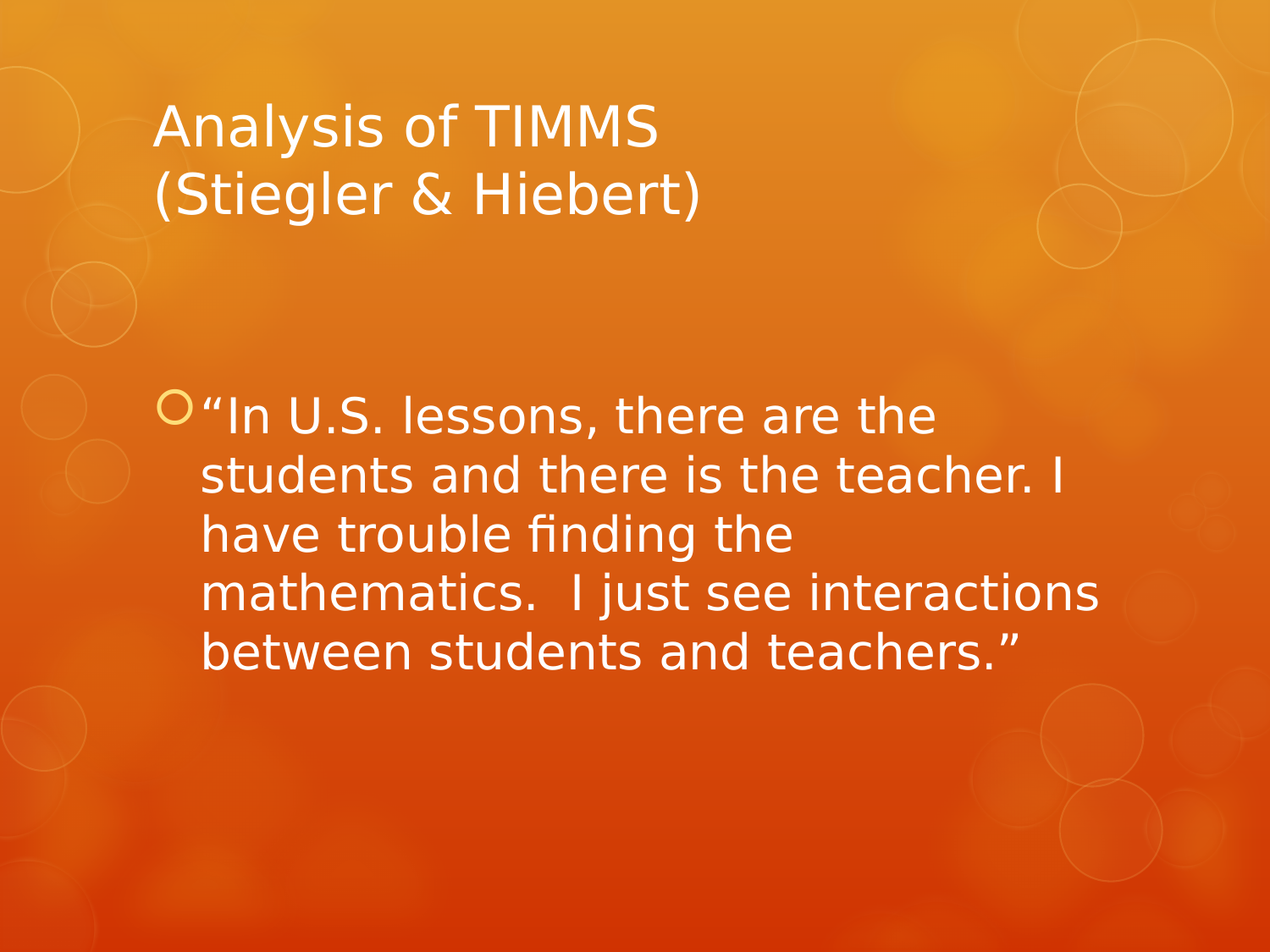

# Analysis of TIMMS (Stiegler & Hiebert)
“In U.S. lessons, there are the students and there is the teacher. I have trouble finding the mathematics.  I just see interactions between students and teachers.”